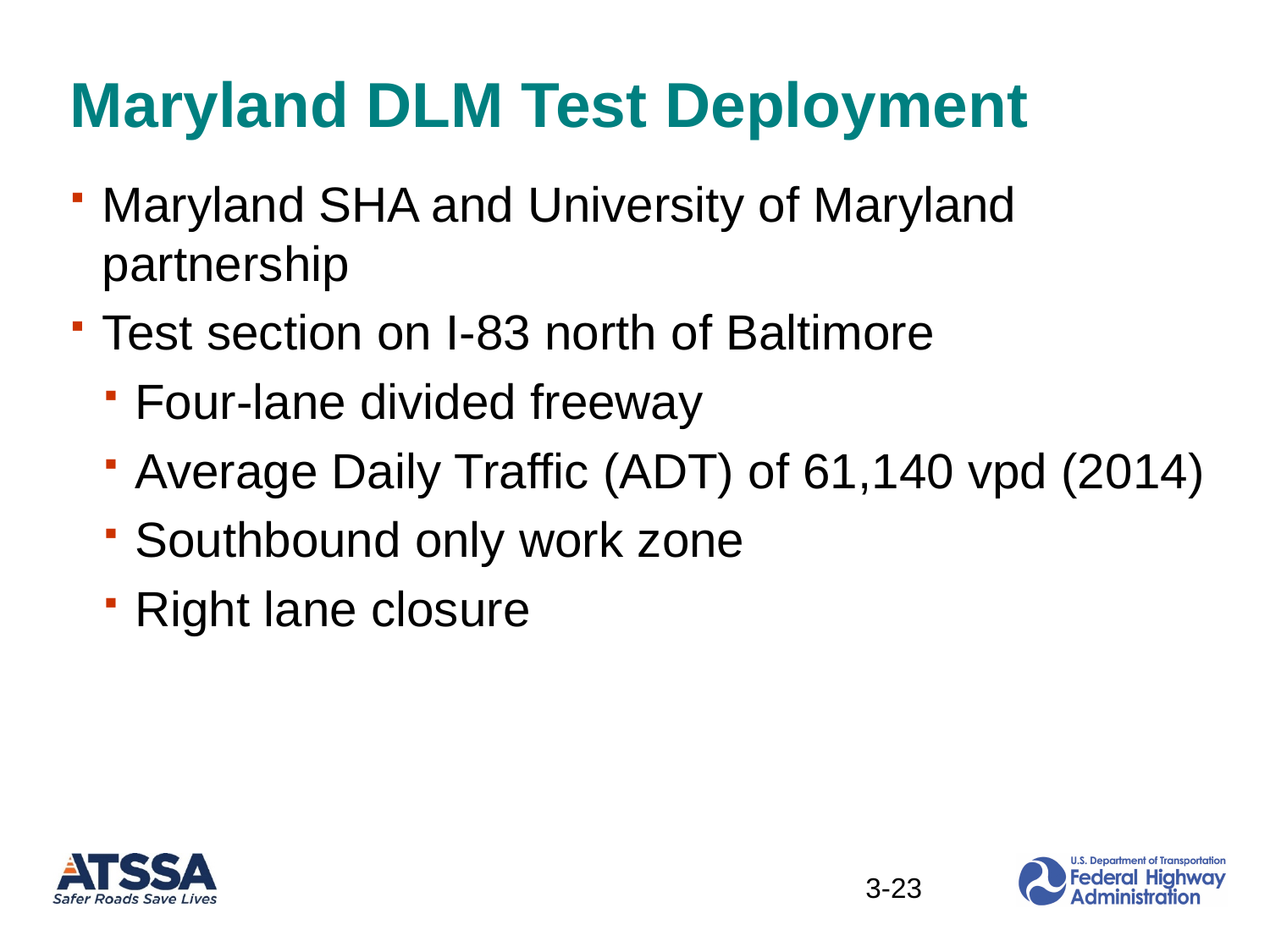

# Maryland DLM Test Deployment
Maryland SHA and University of Maryland partnership
Test section on I-83 north of Baltimore
Four-lane divided freeway
Average Daily Traffic (ADT) of 61,140 vpd (2014)
Southbound only work zone
Right lane closure